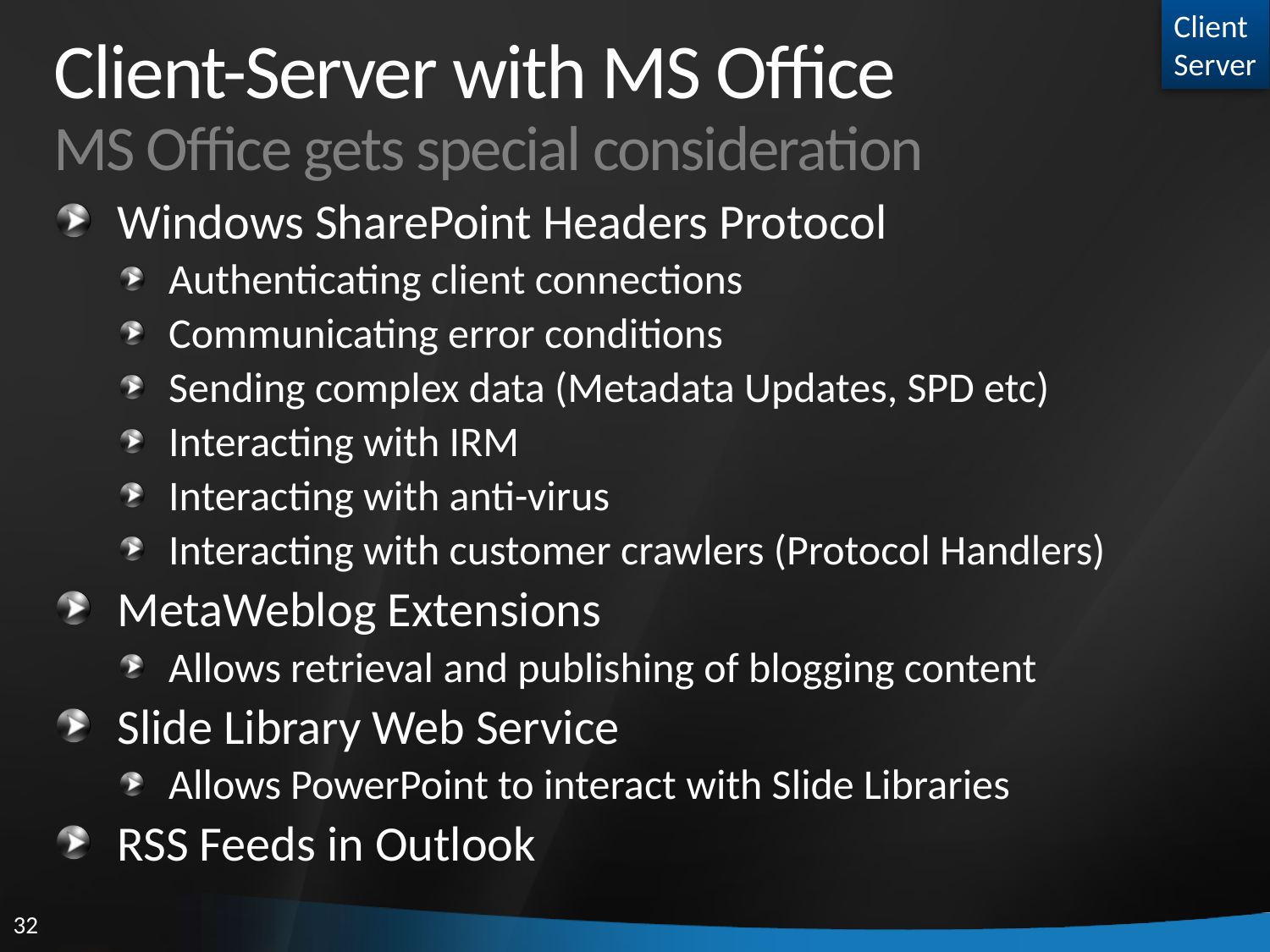

Client
Server
# Client-Server with MS Office MS Office gets special consideration
Windows SharePoint Headers Protocol
Authenticating client connections
Communicating error conditions
Sending complex data (Metadata Updates, SPD etc)
Interacting with IRM
Interacting with anti-virus
Interacting with customer crawlers (Protocol Handlers)
MetaWeblog Extensions
Allows retrieval and publishing of blogging content
Slide Library Web Service
Allows PowerPoint to interact with Slide Libraries
RSS Feeds in Outlook